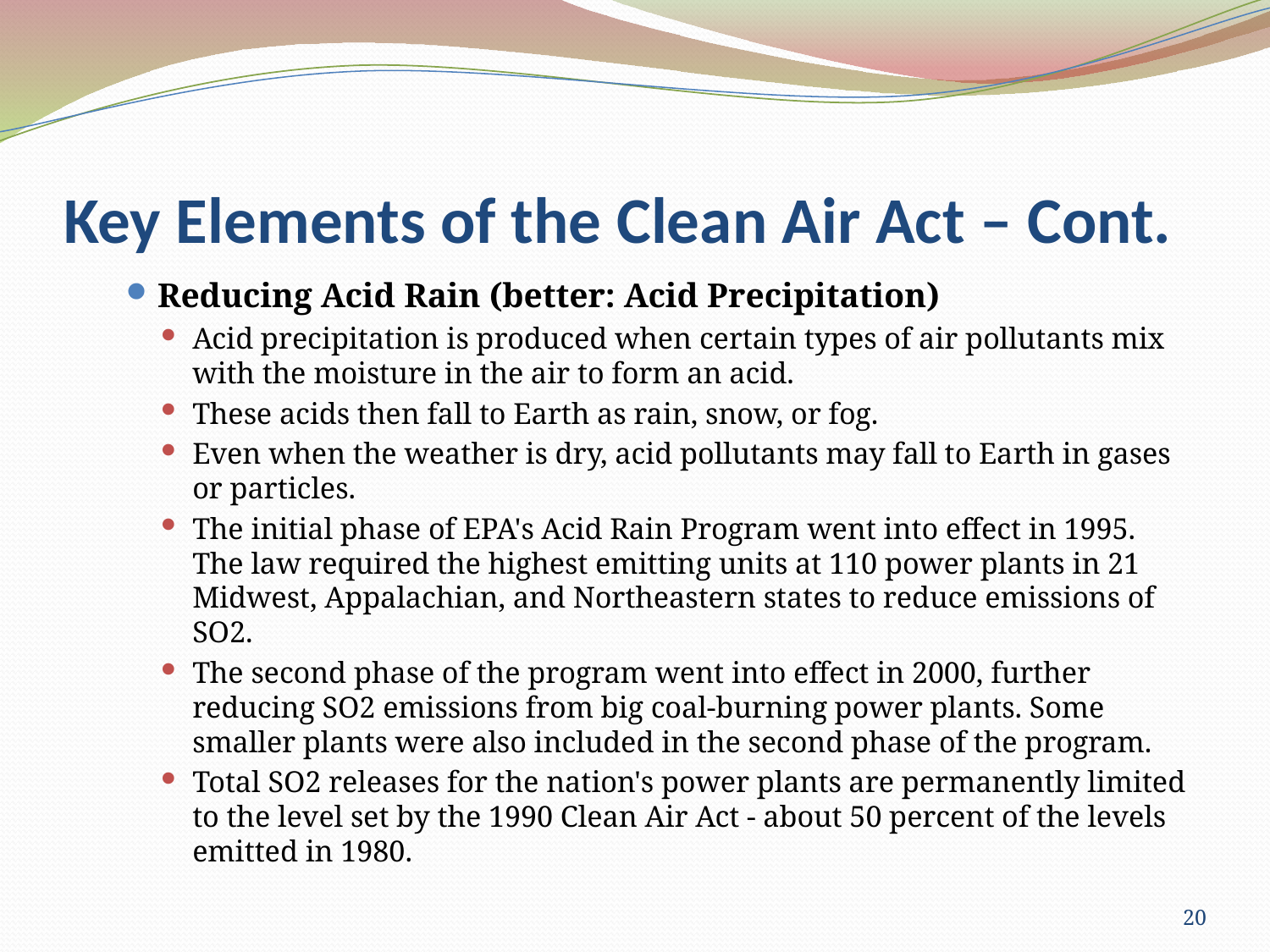

# Key Elements of the Clean Air Act – Cont.
Reducing Acid Rain (better: Acid Precipitation)
Acid precipitation is produced when certain types of air pollutants mix with the moisture in the air to form an acid.
These acids then fall to Earth as rain, snow, or fog.
Even when the weather is dry, acid pollutants may fall to Earth in gases or particles.
The initial phase of EPA's Acid Rain Program went into effect in 1995. The law required the highest emitting units at 110 power plants in 21 Midwest, Appalachian, and Northeastern states to reduce emissions of SO2.
The second phase of the program went into effect in 2000, further reducing SO2 emissions from big coal-burning power plants. Some smaller plants were also included in the second phase of the program.
Total SO2 releases for the nation's power plants are permanently limited to the level set by the 1990 Clean Air Act - about 50 percent of the levels emitted in 1980.

20